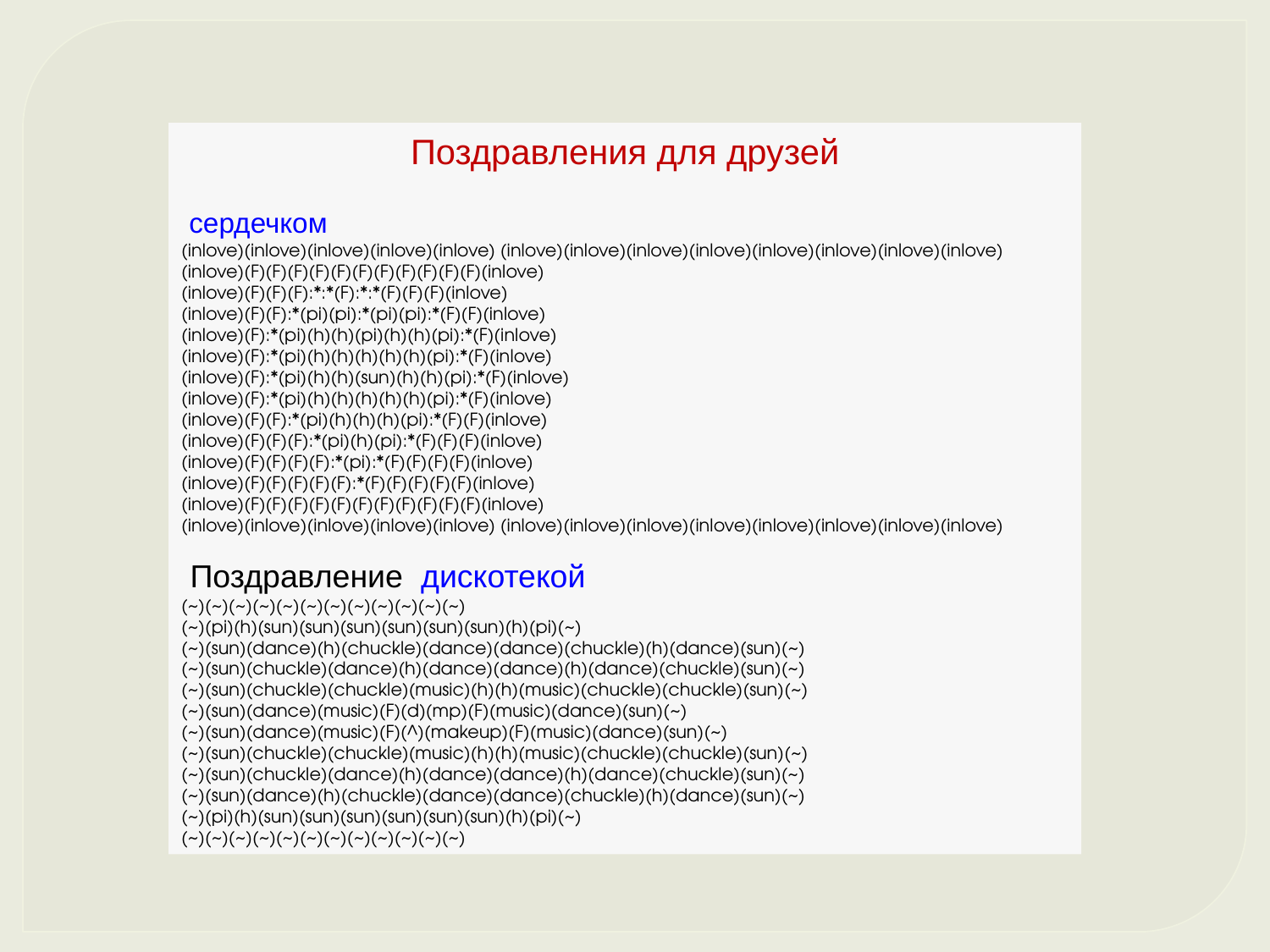

Поздравления для друзей

 сердечком
(inlove)(inlove)(inlove)(inlove)(inlove) (inlove)(inlove)(inlove)(inlove)(inlove)(inlove)(inlove)(inlove)
(inlove)(F)(F)(F)(F)(F)(F)(F)(F)(F)(F)(F)(inlove)
(inlove)(F)(F)(F):*:*(F):*:*(F)(F)(F)(inlove)
(inlove)(F)(F):*(pi)(pi):*(pi)(pi):*(F)(F)(inlove)
(inlove)(F):*(pi)(h)(h)(pi)(h)(h)(pi):*(F)(inlove)
(inlove)(F):*(pi)(h)(h)(h)(h)(h)(pi):*(F)(inlove)
(inlove)(F):*(pi)(h)(h)(sun)(h)(h)(pi):*(F)(inlove)
(inlove)(F):*(pi)(h)(h)(h)(h)(h)(pi):*(F)(inlove)
(inlove)(F)(F):*(pi)(h)(h)(h)(pi):*(F)(F)(inlove)
(inlove)(F)(F)(F):*(pi)(h)(pi):*(F)(F)(F)(inlove)
(inlove)(F)(F)(F)(F):*(pi):*(F)(F)(F)(F)(inlove)
(inlove)(F)(F)(F)(F)(F):*(F)(F)(F)(F)(F)(inlove)
(inlove)(F)(F)(F)(F)(F)(F)(F)(F)(F)(F)(F)(inlove)
(inlove)(inlove)(inlove)(inlove)(inlove) (inlove)(inlove)(inlove)(inlove)(inlove)(inlove)(inlove)(inlove)

 Поздравление  дискотекой
(~)(~)(~)(~)(~)(~)(~)(~)(~)(~)(~)(~)
(~)(pi)(h)(sun)(sun)(sun)(sun)(sun)(sun)(h)(pi)(~)
(~)(sun)(dance)(h)(chuckle)(dance)(dance)(chuckle)(h)(dance)(sun)(~)
(~)(sun)(chuckle)(dance)(h)(dance)(dance)(h)(dance)(chuckle)(sun)(~)
(~)(sun)(chuckle)(chuckle)(music)(h)(h)(music)(chuckle)(chuckle)(sun)(~)
(~)(sun)(dance)(music)(F)(d)(mp)(F)(music)(dance)(sun)(~)
(~)(sun)(dance)(music)(F)(^)(makeup)(F)(music)(dance)(sun)(~)
(~)(sun)(chuckle)(chuckle)(music)(h)(h)(music)(chuckle)(chuckle)(sun)(~)
(~)(sun)(chuckle)(dance)(h)(dance)(dance)(h)(dance)(chuckle)(sun)(~)
(~)(sun)(dance)(h)(chuckle)(dance)(dance)(chuckle)(h)(dance)(sun)(~)
(~)(pi)(h)(sun)(sun)(sun)(sun)(sun)(sun)(h)(pi)(~)
(~)(~)(~)(~)(~)(~)(~)(~)(~)(~)(~)(~)